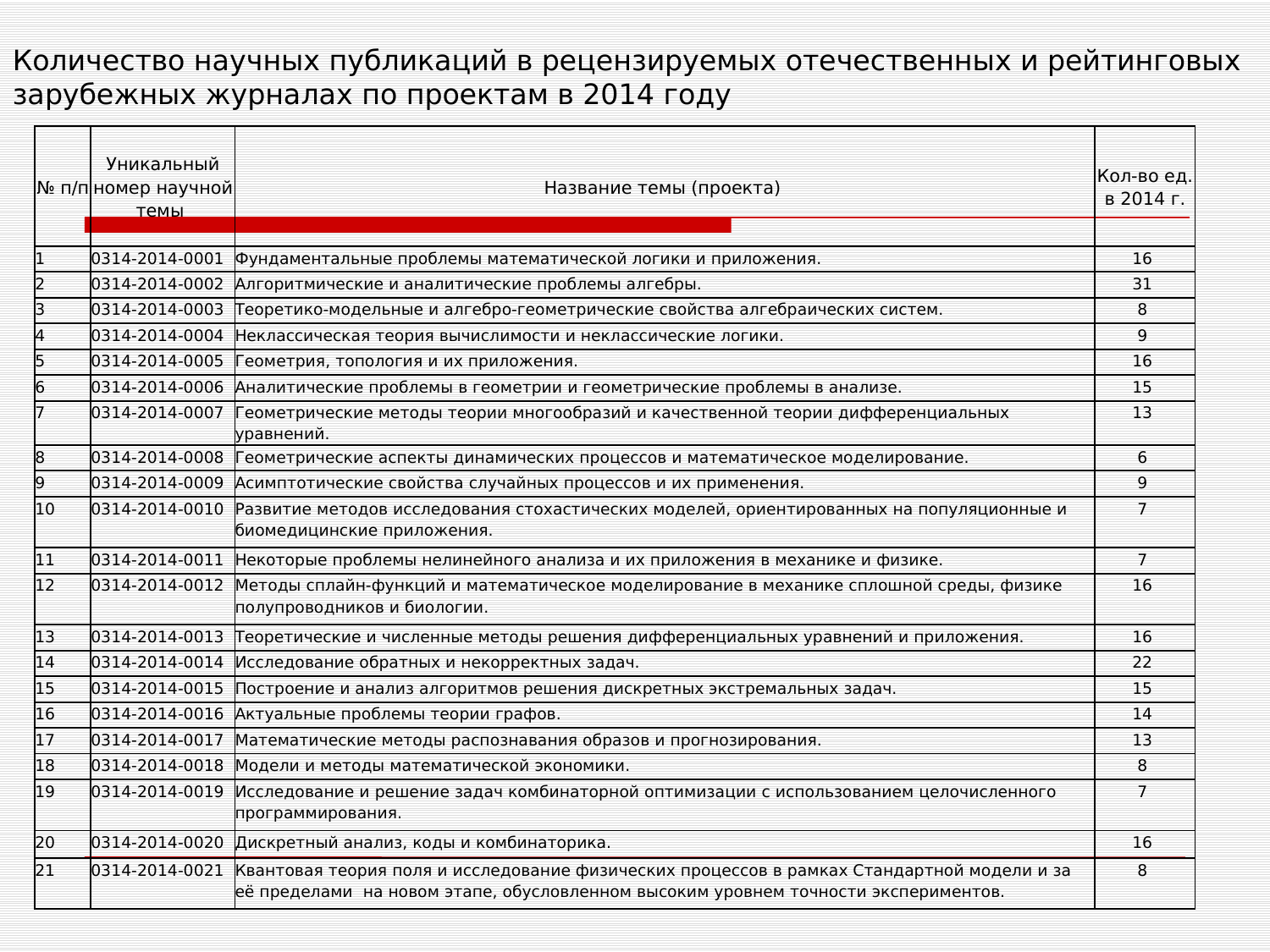

Количество научных публикаций в рецензируемых отечественных и рейтинговых зарубежных журналах по проектам в 2014 году
| № п/п | Уникальный номер научной темы | Название темы (проекта) | Кол-во ед. в 2014 г. |
| --- | --- | --- | --- |
| 1 | 0314-2014-0001 | Фундаментальные проблемы математической логики и приложения. | 16 |
| 2 | 0314-2014-0002 | Алгоритмические и аналитические проблемы алгебры. | 31 |
| 3 | 0314-2014-0003 | Теоретико-модельные и алгебро-геометрические свойства алгебраических систем. | 8 |
| 4 | 0314-2014-0004 | Неклассическая теория вычислимости и неклассические логики. | 9 |
| 5 | 0314-2014-0005 | Геометрия, топология и их приложения. | 16 |
| 6 | 0314-2014-0006 | Аналитические проблемы в геометрии и геометрические проблемы в анализе. | 15 |
| 7 | 0314-2014-0007 | Геометрические методы теории многообразий и качественной теории дифференциальных уравнений. | 13 |
| 8 | 0314-2014-0008 | Геометрические аспекты динамических процессов и математическое моделирование. | 6 |
| 9 | 0314-2014-0009 | Асимптотические свойства случайных процессов и их применения. | 9 |
| 10 | 0314-2014-0010 | Развитие методов исследования стохастических моделей, ориентированных на популяционные и биомедицинские приложения. | 7 |
| 11 | 0314-2014-0011 | Некоторые проблемы нелинейного анализа и их приложения в механике и физике. | 7 |
| 12 | 0314-2014-0012 | Методы сплайн-функций и математическое моделирование в механике сплошной среды, физике полупроводников и биологии. | 16 |
| 13 | 0314-2014-0013 | Теоретические и численные методы решения дифференциальных уравнений и приложения. | 16 |
| 14 | 0314-2014-0014 | Исследование обратных и некорректных задач. | 22 |
| 15 | 0314-2014-0015 | Построение и анализ алгоритмов решения дискретных экстремальных задач. | 15 |
| 16 | 0314-2014-0016 | Актуальные проблемы теории графов. | 14 |
| 17 | 0314-2014-0017 | Математические методы распознавания образов и прогнозирования. | 13 |
| 18 | 0314-2014-0018 | Модели и методы математической экономики. | 8 |
| 19 | 0314-2014-0019 | Исследование и решение задач комбинаторной оптимизации с использованием целочисленного программирования. | 7 |
| 20 | 0314-2014-0020 | Дискретный анализ, коды и комбинаторика. | 16 |
| 21 | 0314-2014-0021 | Квантовая теория поля и исследование физических процессов в рамках Стандартной модели и за её пределами на новом этапе, обусловленном высоким уровнем точности экспериментов. | 8 |